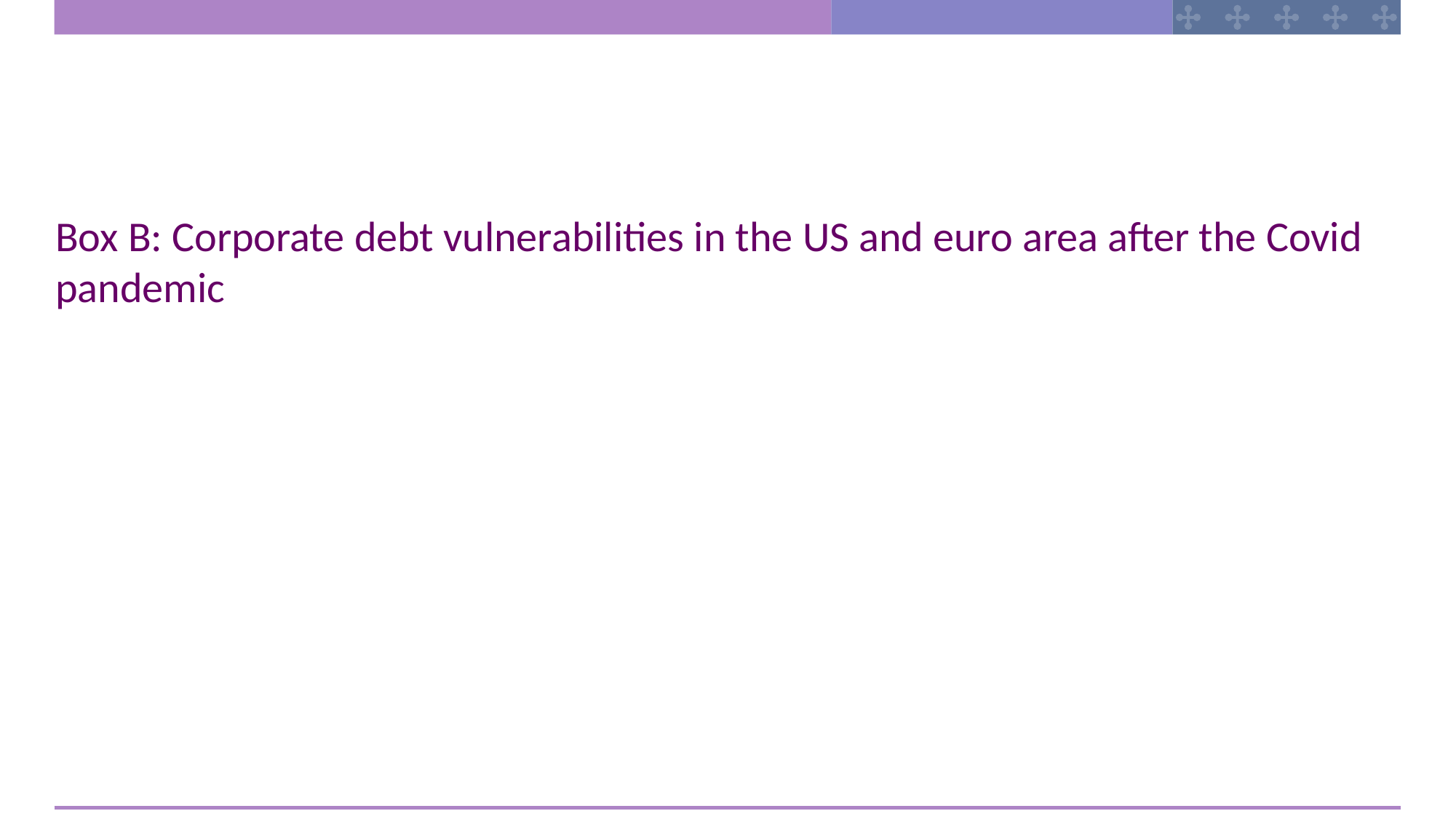

Box B: Corporate debt vulnerabilities in the US and euro area after the Covid pandemic